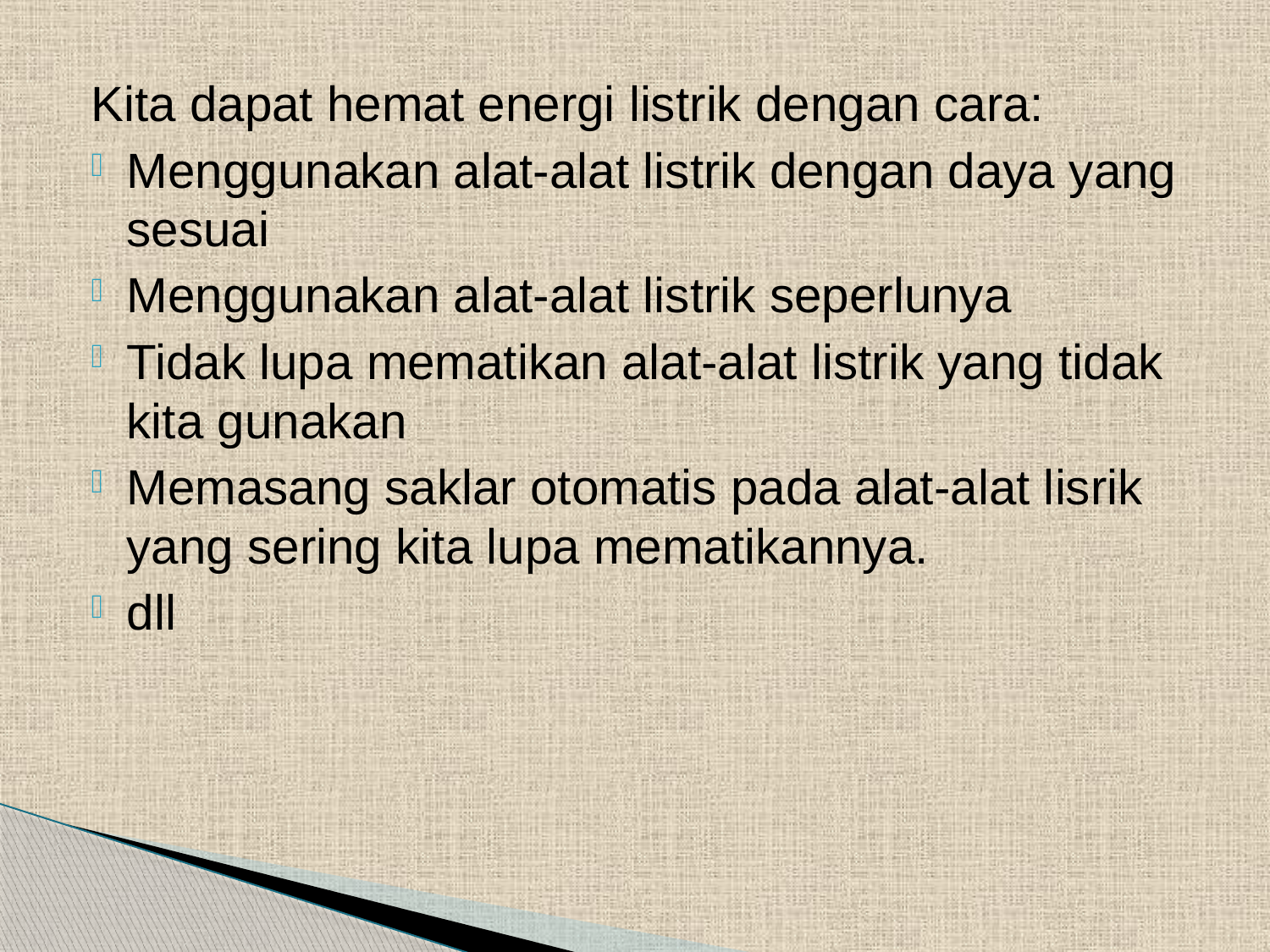

Kita dapat hemat energi listrik dengan cara:
Menggunakan alat-alat listrik dengan daya yang sesuai
Menggunakan alat-alat listrik seperlunya
Tidak lupa mematikan alat-alat listrik yang tidak kita gunakan
Memasang saklar otomatis pada alat-alat lisrik yang sering kita lupa mematikannya.
dll